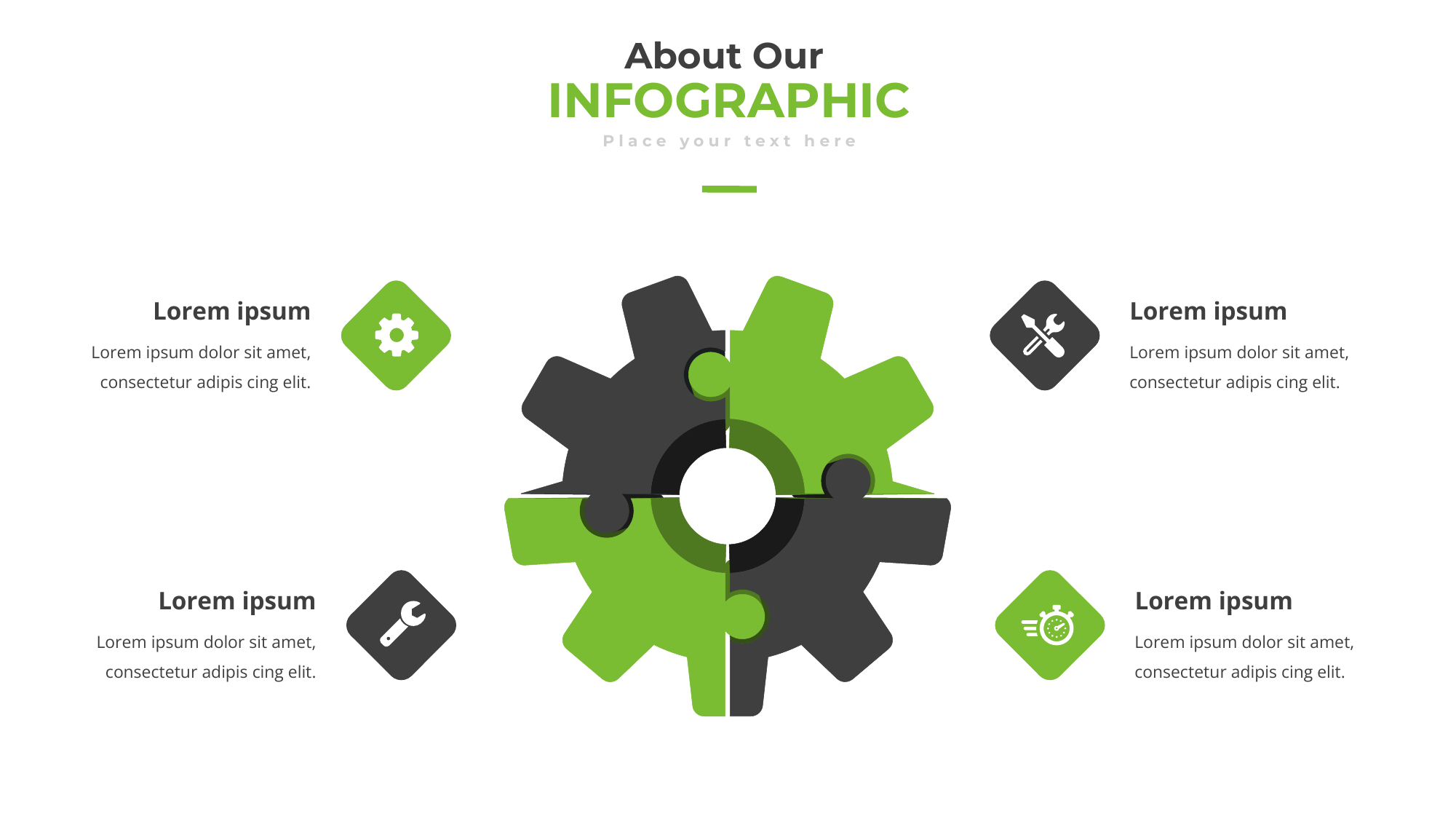

About Our
INFOGRAPHIC
Place your text here
Lorem ipsum
Lorem ipsum dolor sit amet, consectetur adipis cing elit.

Lorem ipsum
Lorem ipsum dolor sit amet, consectetur adipis cing elit.

Lorem ipsum
Lorem ipsum dolor sit amet, consectetur adipis cing elit.

Lorem ipsum
Lorem ipsum dolor sit amet, consectetur adipis cing elit.